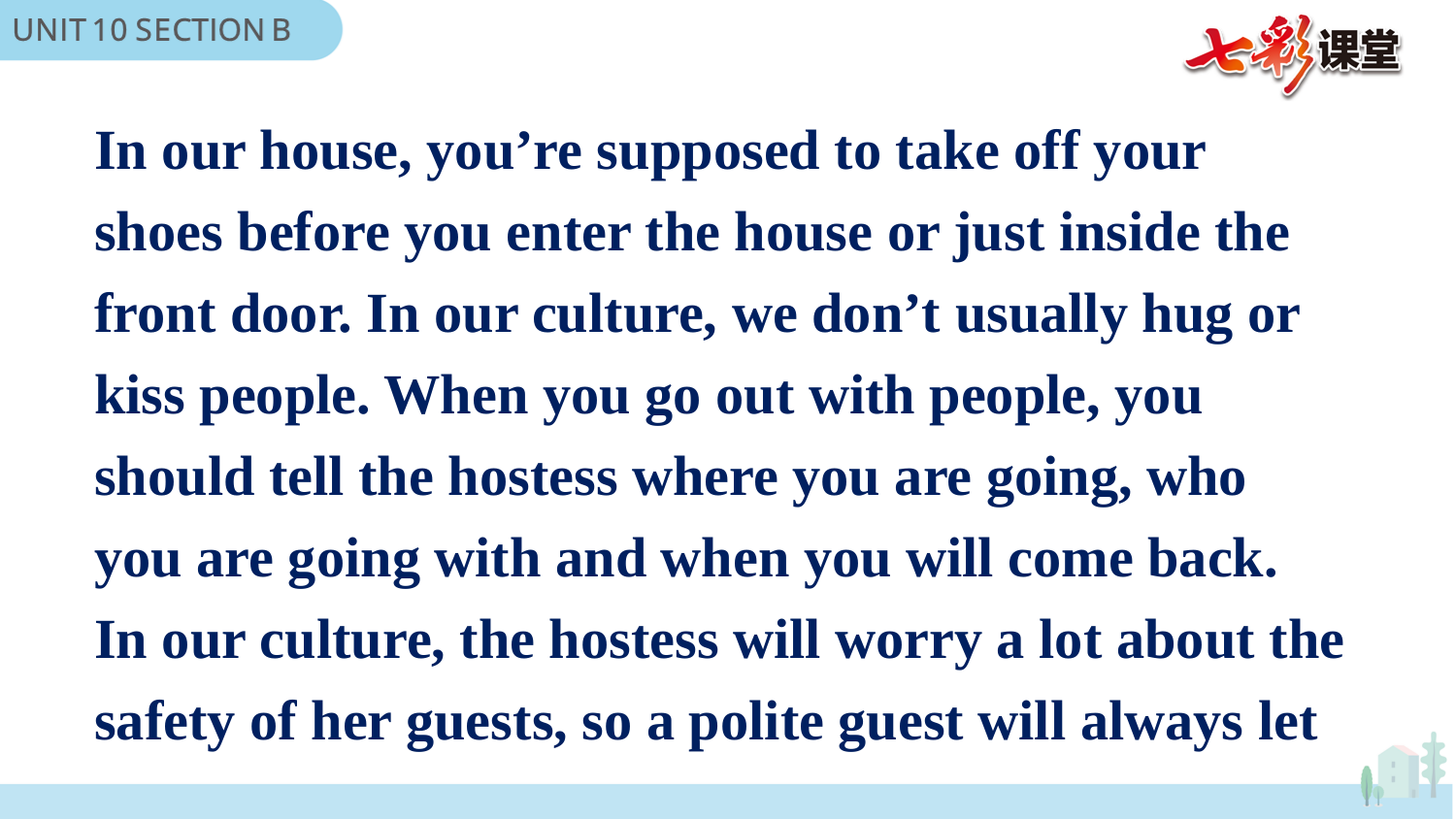

In our house, you’re supposed to take off your shoes before you enter the house or just inside the front door. In our culture, we don’t usually hug or kiss people. When you go out with people, you should tell the hostess where you are going, who you are going with and when you will come back. In our culture, the hostess will worry a lot about the safety of her guests, so a polite guest will always let